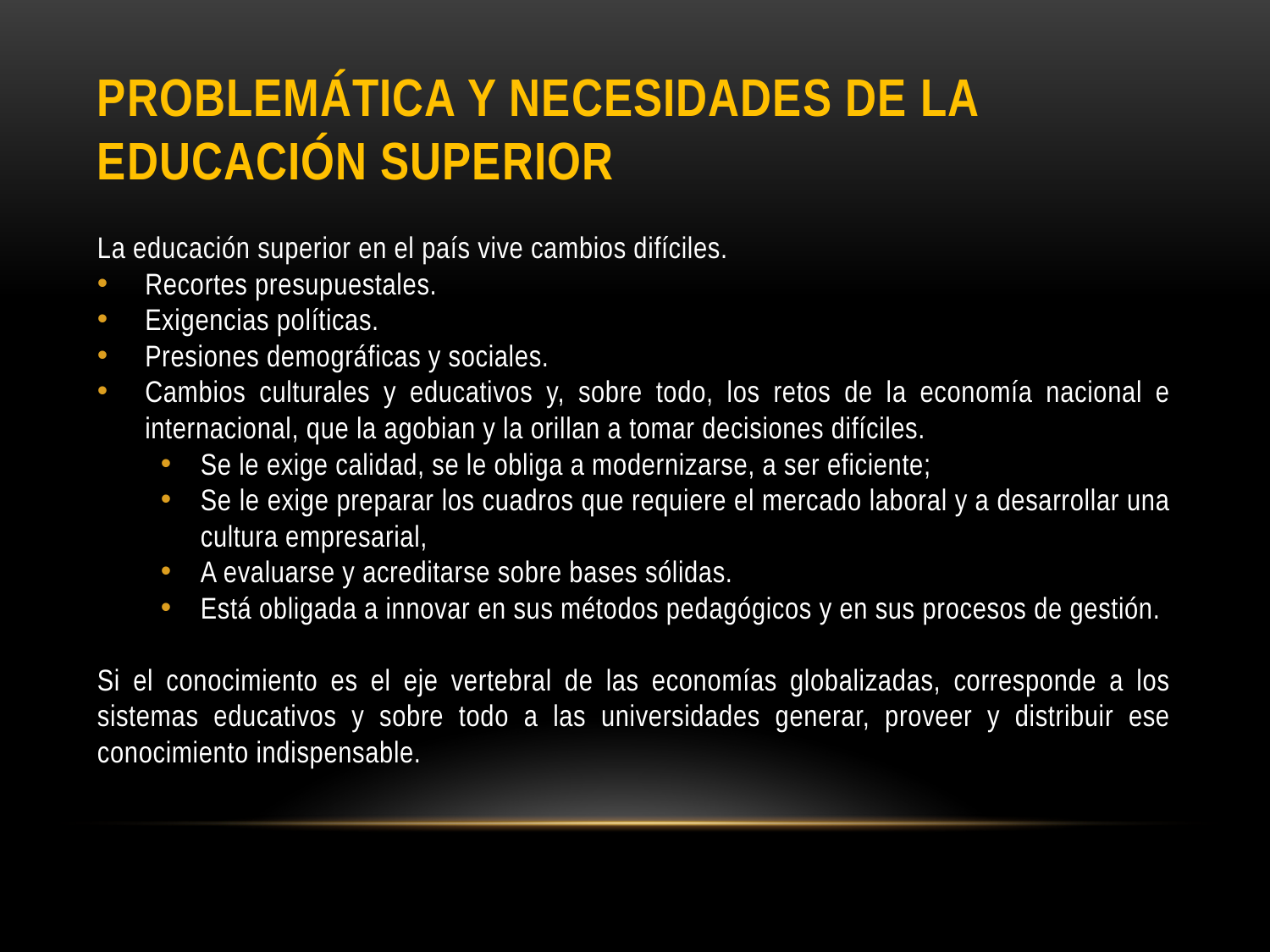

# Problemática y necesidades de la educación superior
La educación superior en el país vive cambios difíciles.
Recortes presupuestales.
Exigencias políticas.
Presiones demográficas y sociales.
Cambios culturales y educativos y, sobre todo, los retos de la economía nacional e internacional, que la agobian y la orillan a tomar decisiones difíciles.
Se le exige calidad, se le obliga a modernizarse, a ser eficiente;
Se le exige preparar los cuadros que requiere el mercado laboral y a desarrollar una cultura empresarial,
A evaluarse y acreditarse sobre bases sólidas.
Está obligada a innovar en sus métodos pedagógicos y en sus procesos de gestión.

Si el conocimiento es el eje vertebral de las economías globalizadas, corresponde a los sistemas educativos y sobre todo a las universidades generar, proveer y distribuir ese conocimiento indispensable.